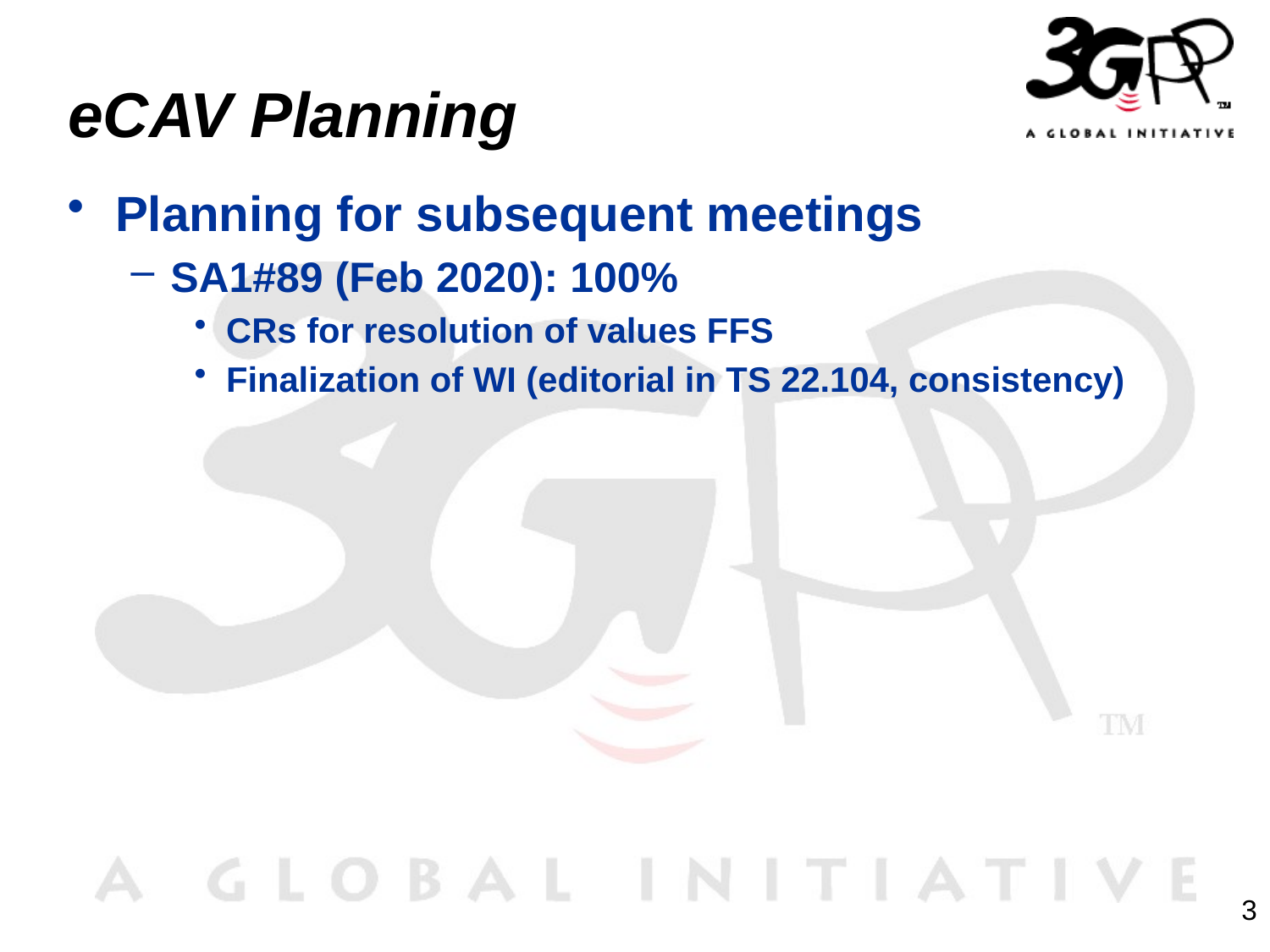

# eCAV Planning
Planning for subsequent meetings
SA1#89 (Feb 2020): 100%
CRs for resolution of values FFS
Finalization of WI (editorial in TS 22.104, consistency)
3